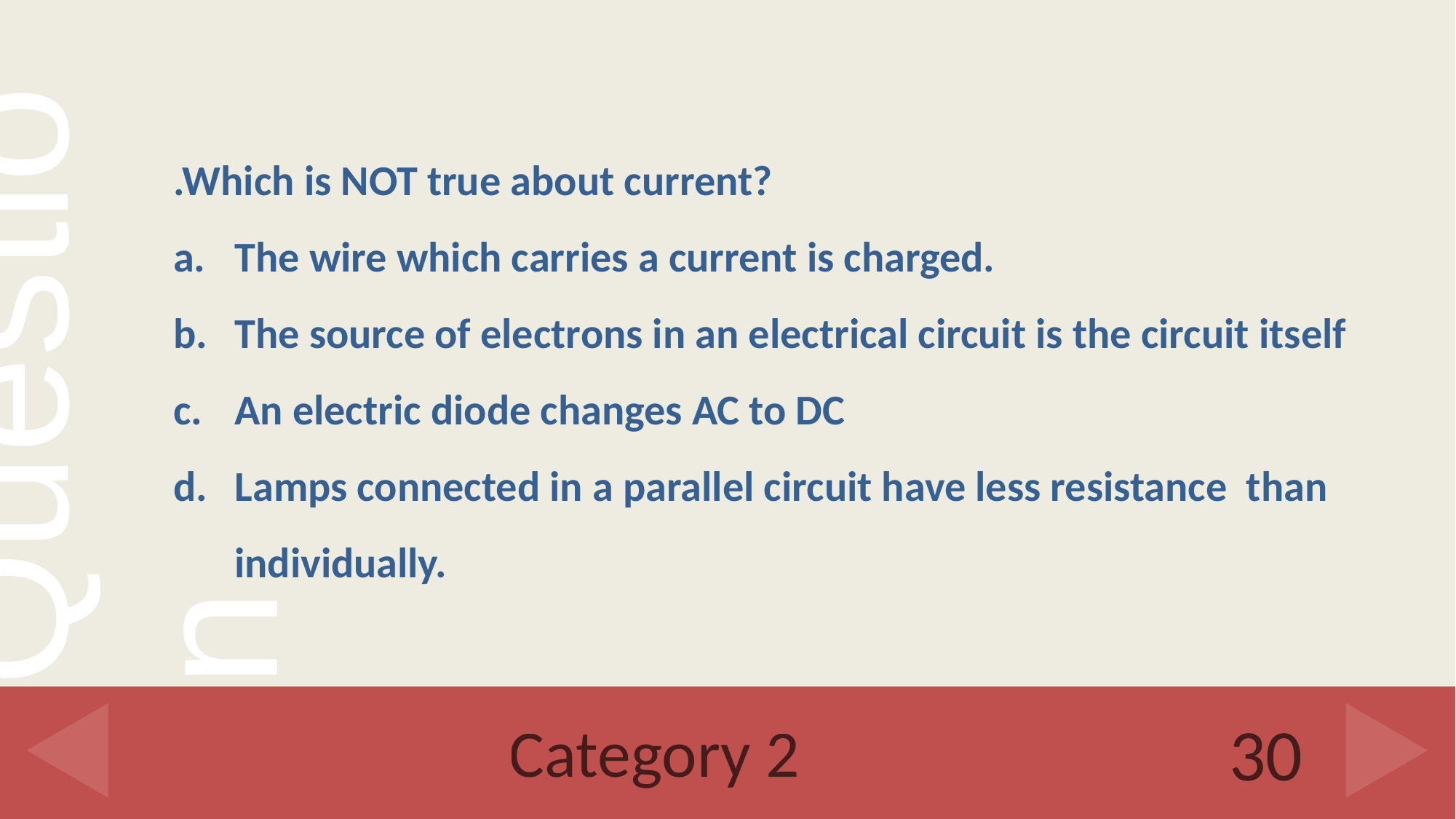

.Which is NOT true about current?
The wire which carries a current is charged.
The source of electrons in an electrical circuit is the circuit itself
An electric diode changes AC to DC
Lamps connected in a parallel circuit have less resistance  than individually.
# Category 2
30